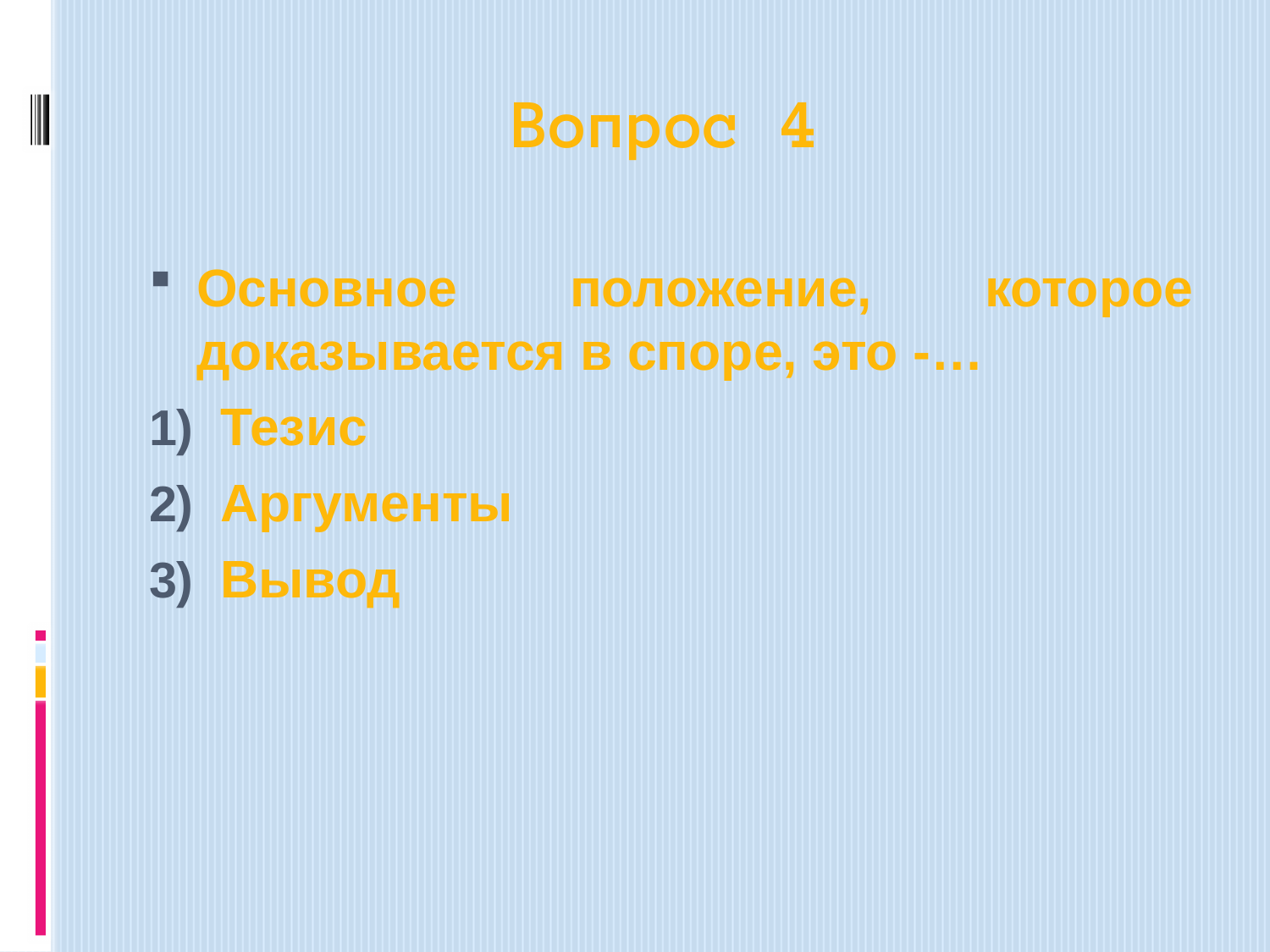

# Вопрос 4
Основное положение, которое доказывается в споре, это -…
Тезис
Аргументы
Вывод